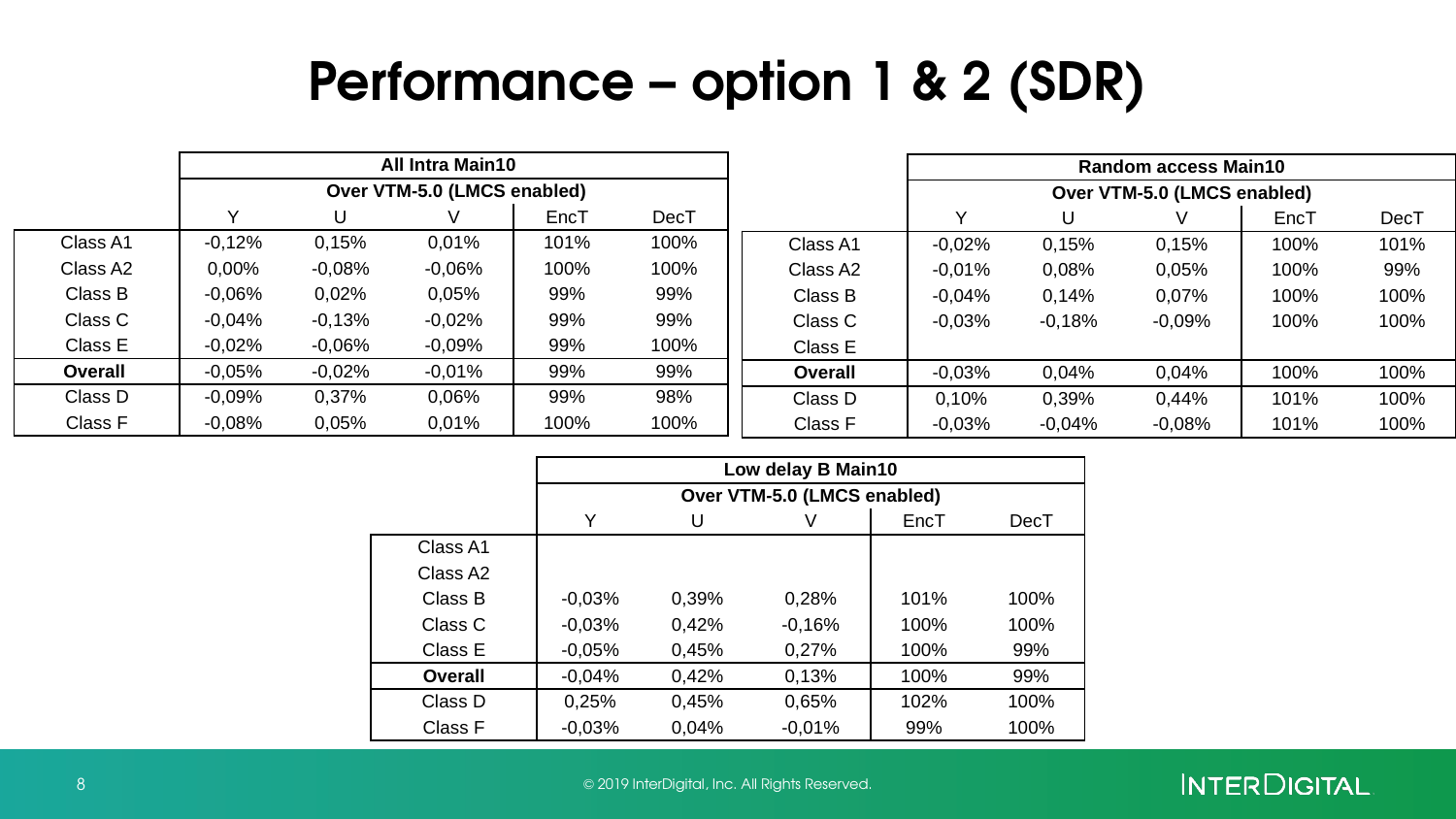

# Performance – option 1 & 2 (SDR)
|  | All Intra Main10 |  |  |  |  |
| --- | --- | --- | --- | --- | --- |
|  | Over VTM-5.0 (LMCS enabled) |  |  |  |  |
|  | Y | U | V | EncT | DecT |
| Class A1 | -0,12% | 0,15% | 0,01% | 101% | 100% |
| Class A2 | 0,00% | -0,08% | -0,06% | 100% | 100% |
| Class B | -0,06% | 0,02% | 0,05% | 99% | 99% |
| Class C | -0,04% | -0,13% | -0,02% | 99% | 99% |
| Class E | -0,02% | -0,06% | -0,09% | 99% | 100% |
| Overall | -0,05% | -0,02% | -0,01% | 99% | 99% |
| Class D | -0,09% | 0,37% | 0,06% | 99% | 98% |
| Class F | -0,08% | 0,05% | 0,01% | 100% | 100% |
|  | Random access Main10 |  |  |  |  |
| --- | --- | --- | --- | --- | --- |
|  | Over VTM-5.0 (LMCS enabled) |  |  |  |  |
|  | Y | U | V | EncT | DecT |
| Class A1 | -0,02% | 0,15% | 0,15% | 100% | 101% |
| Class A2 | -0,01% | 0,08% | 0,05% | 100% | 99% |
| Class B | -0,04% | 0,14% | 0,07% | 100% | 100% |
| Class C | -0,03% | -0,18% | -0,09% | 100% | 100% |
| Class E |  |  |  |  |  |
| Overall | -0,03% | 0,04% | 0,04% | 100% | 100% |
| Class D | 0,10% | 0,39% | 0,44% | 101% | 100% |
| Class F | -0,03% | -0,04% | -0,08% | 101% | 100% |

|  | Low delay B Main10 |  |  |  |  |
| --- | --- | --- | --- | --- | --- |
|  | Over VTM-5.0 (LMCS enabled) |  |  |  |  |
|  | Y | U | V | EncT | DecT |
| Class A1 |  |  |  |  |  |
| Class A2 |  |  |  |  |  |
| Class B | -0,03% | 0,39% | 0,28% | 101% | 100% |
| Class C | -0,03% | 0,42% | -0,16% | 100% | 100% |
| Class E | -0,05% | 0,45% | 0,27% | 100% | 99% |
| Overall | -0,04% | 0,42% | 0,13% | 100% | 99% |
| Class D | 0,25% | 0,45% | 0,65% | 102% | 100% |
| Class F | -0,03% | 0,04% | -0,01% | 99% | 100% |
8
© 2019 InterDigital, Inc. All Rights Reserved.